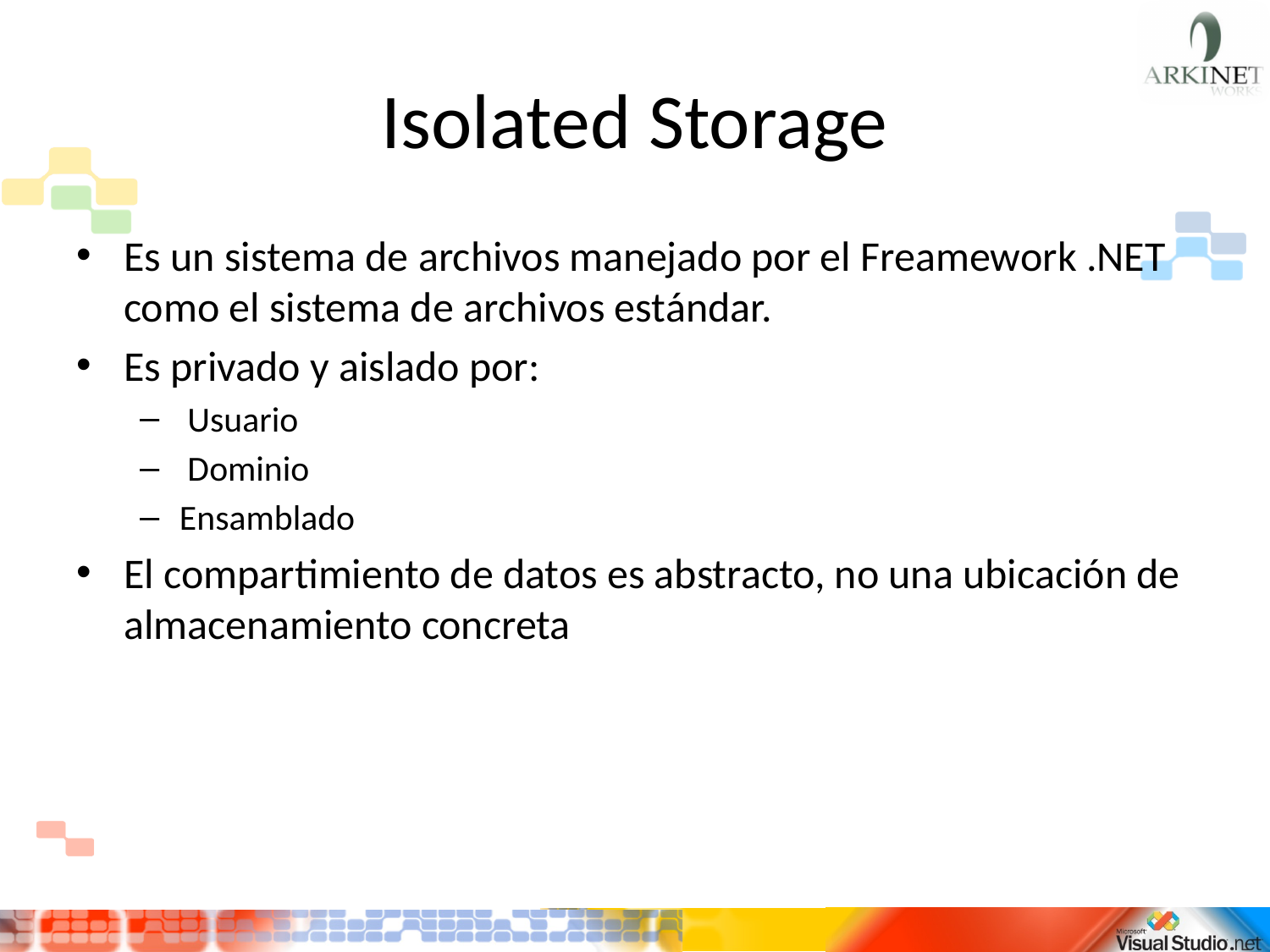

# Isolated Storage
Es un sistema de archivos manejado por el Freamework .NET como el sistema de archivos estándar.
Es privado y aislado por:
 Usuario
 Dominio
Ensamblado
El compartimiento de datos es abstracto, no una ubicación de almacenamiento concreta